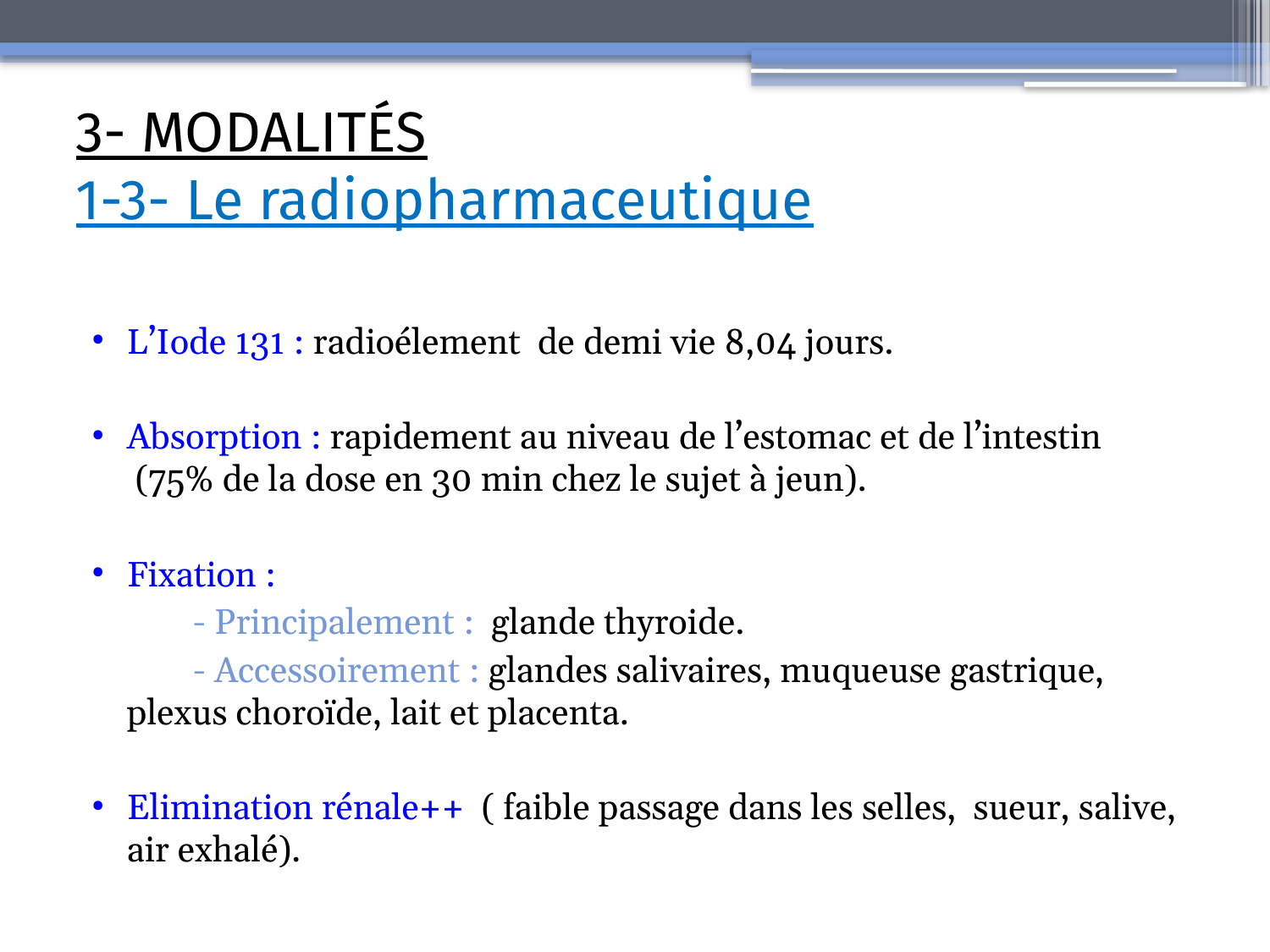

# 3- MODALITÉS 1-3- Le radiopharmaceutique
L’Iode 131 : radioélement  de demi vie 8,04 jours.

Absorption : rapidement au niveau de l’estomac et de l’intestin
 (75% de la dose en 30 min chez le sujet à jeun).

Fixation :
            - Principalement :  glande thyroide.
            - Accessoirement : glandes salivaires, muqueuse gastrique, plexus choroïde, lait et placenta.

Elimination rénale++  ( faible passage dans les selles,  sueur, salive, air exhalé).